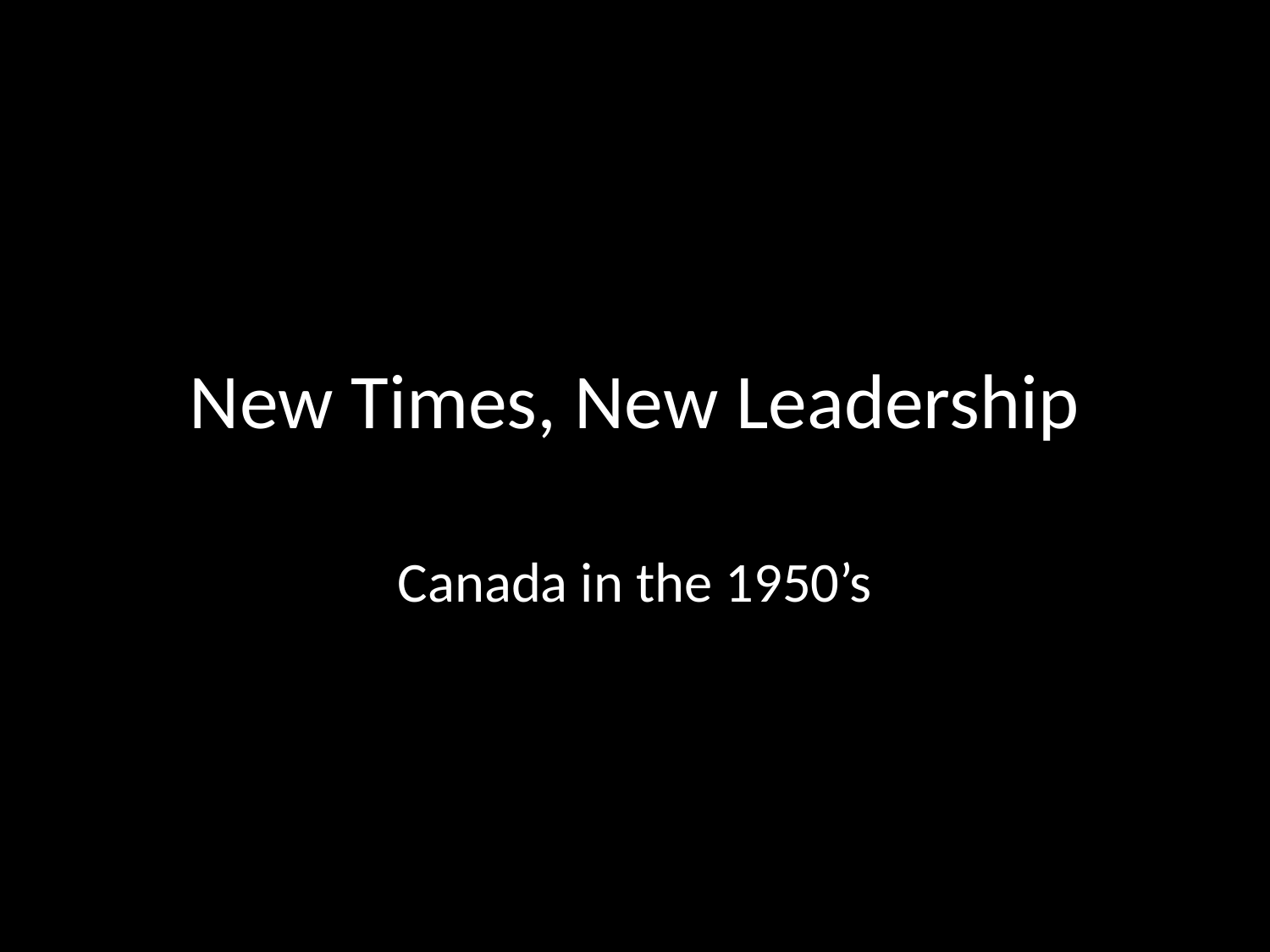

# New Times, New Leadership
Canada in the 1950’s